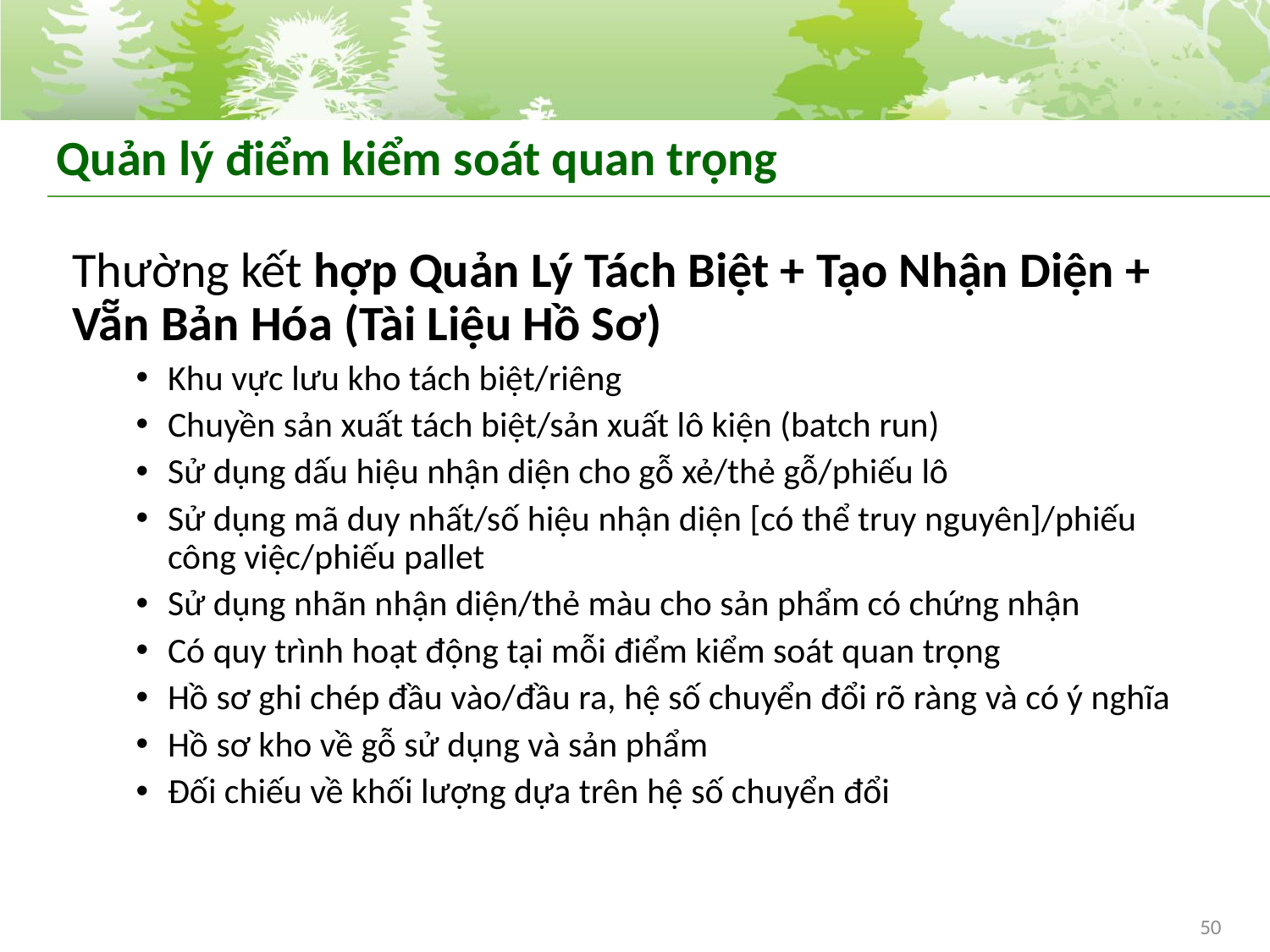

# Quản lý điểm kiểm soát quan trọng
Thường kết hợp Quản Lý Tách Biệt + Tạo Nhận Diện + Vẵn Bản Hóa (Tài Liệu Hồ Sơ)
Khu vực lưu kho tách biệt/riêng
Chuyền sản xuất tách biệt/sản xuất lô kiện (batch run)
Sử dụng dấu hiệu nhận diện cho gỗ xẻ/thẻ gỗ/phiếu lô
Sử dụng mã duy nhất/số hiệu nhận diện [có thể truy nguyên]/phiếu công việc/phiếu pallet
Sử dụng nhãn nhận diện/thẻ màu cho sản phẩm có chứng nhận
Có quy trình hoạt động tại mỗi điểm kiểm soát quan trọng
Hồ sơ ghi chép đầu vào/đầu ra, hệ số chuyển đổi rõ ràng và có ý nghĩa
Hồ sơ kho về gỗ sử dụng và sản phẩm
Đối chiếu về khối lượng dựa trên hệ số chuyển đổi
50